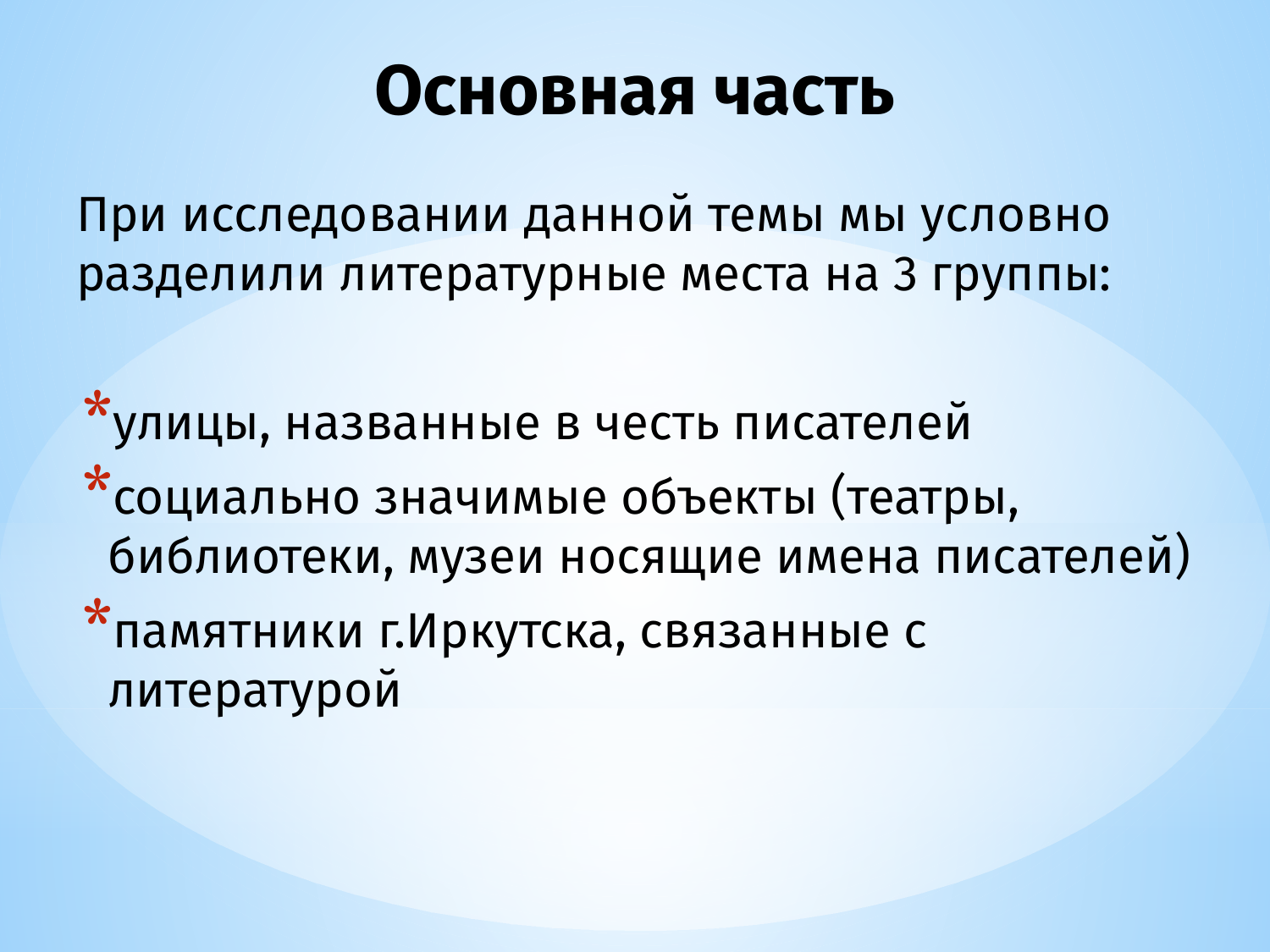

# Основная часть
При исследовании данной темы мы условно разделили литературные места на 3 группы:

улицы, названные в честь писателей
социально значимые объекты (театры, библиотеки, музеи носящие имена писателей)
памятники г.Иркутска, связанные с литературой